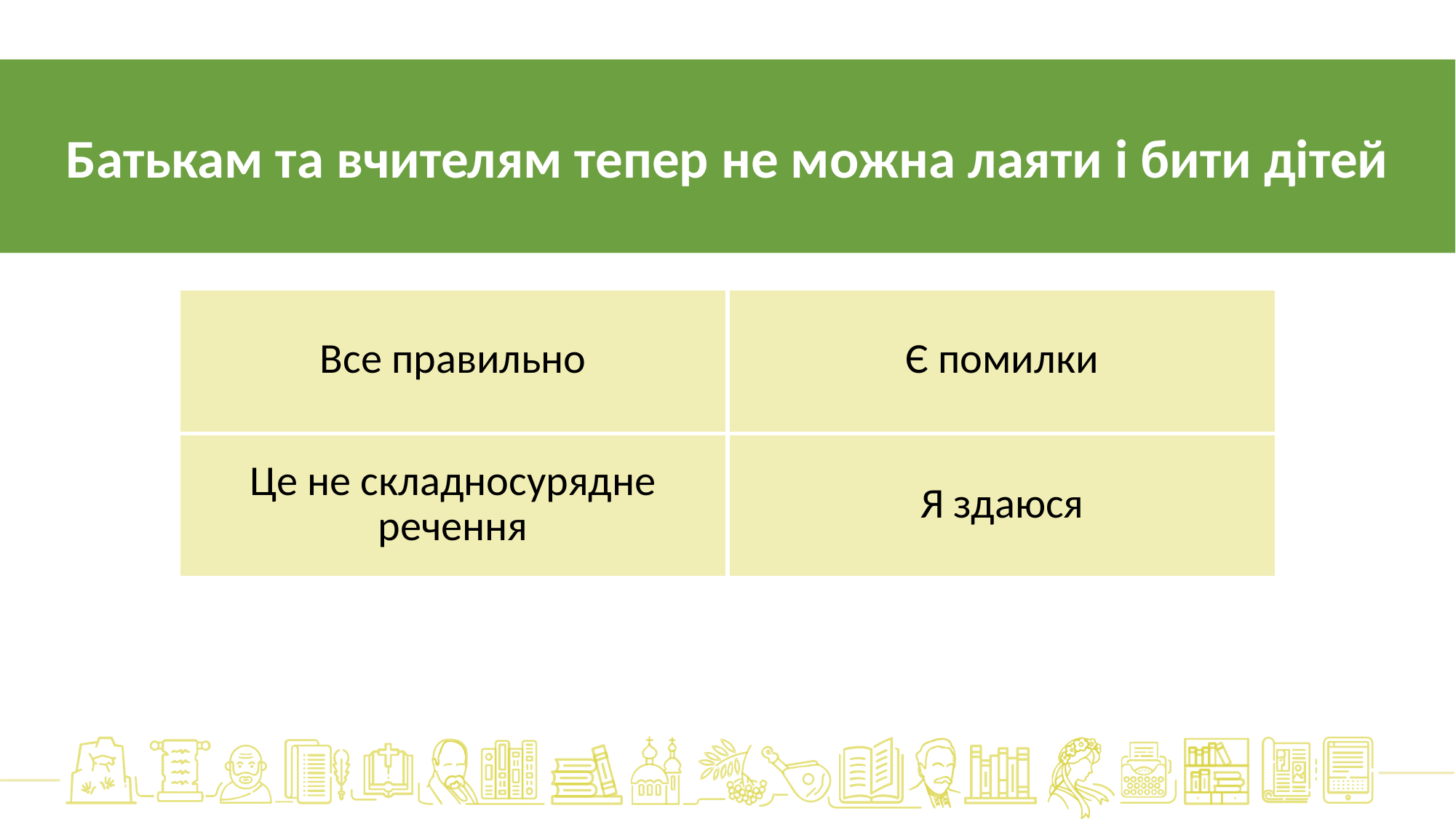

Батькам та вчителям тепер не можна лаяти і бити дітей
| Все правильно | Є помилки |
| --- | --- |
| Це не складносурядне речення | Я здаюся |